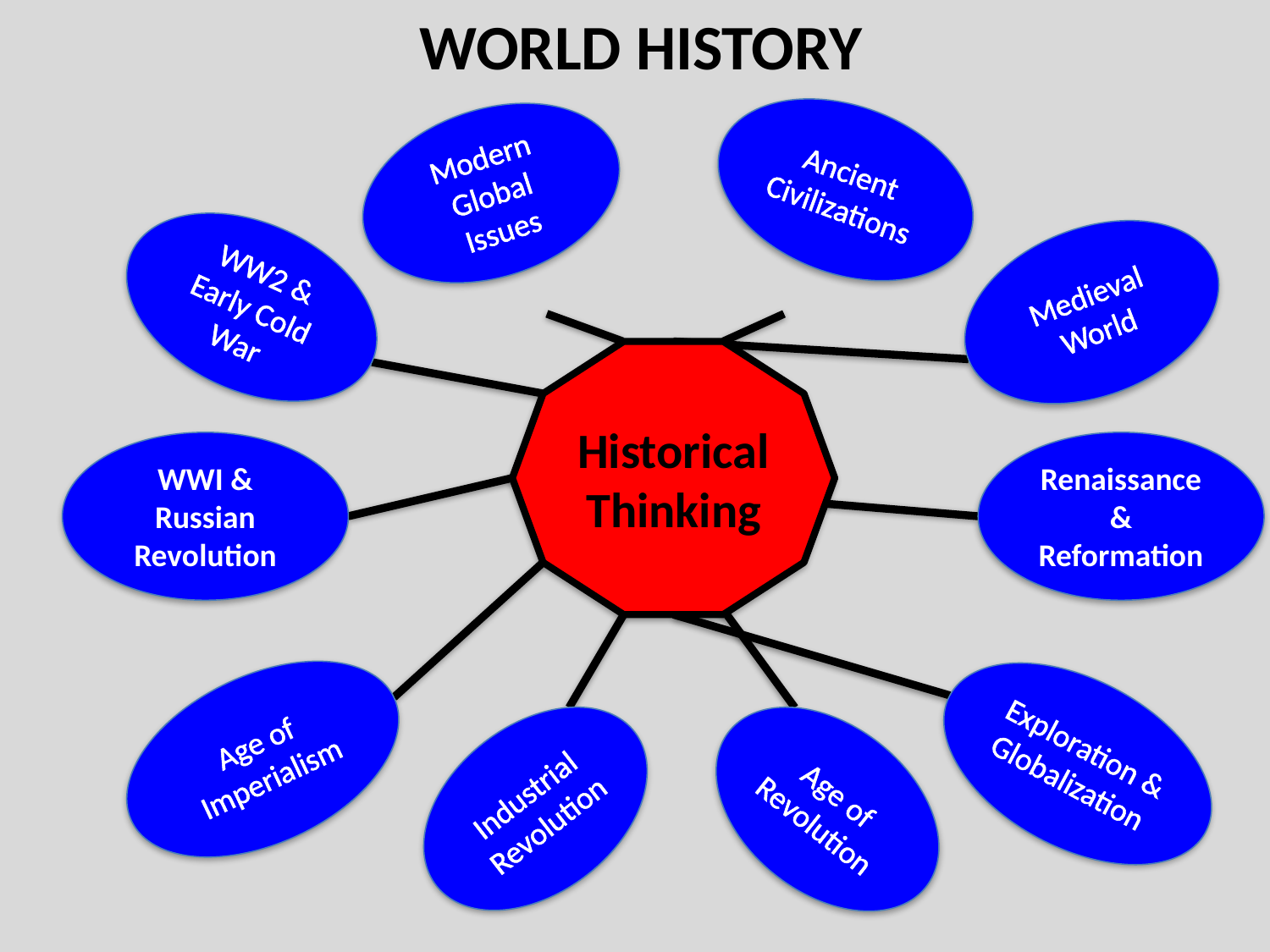

WORLD HISTORY
Ancient Civilizations
Modern Global Issues
WW2 & Early Cold War
Medieval World
Historical Thinking
WWI & Russian Revolution
Renaissance & Reformation
Age of Imperialism
Exploration & Globalization
Industrial Revolution
Age of Revolution